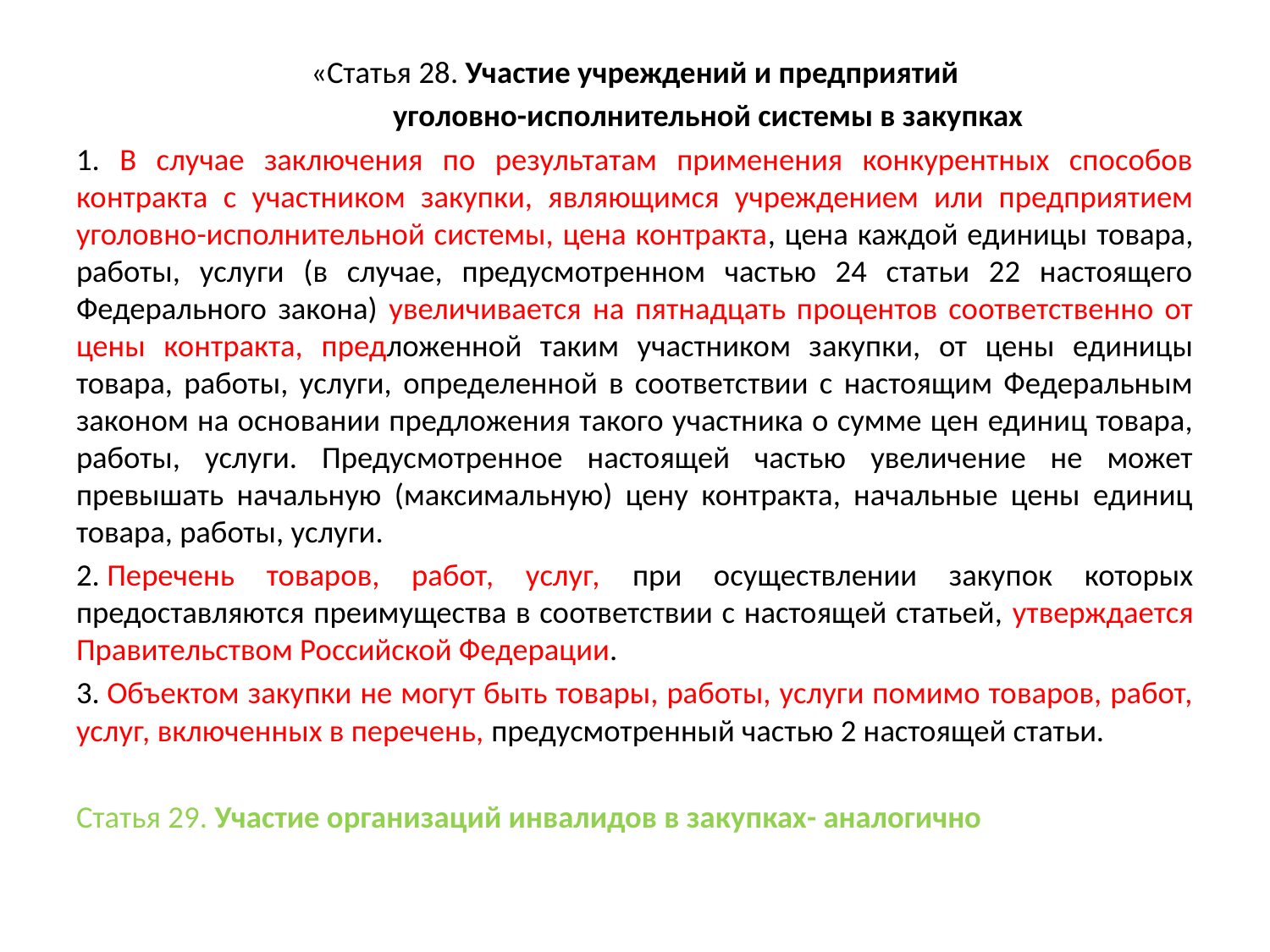

«Статья 28. Участие учреждений и предприятий
                     уголовно-исполнительной системы в закупках
1. В случае заключения по результатам применения конкурентных способов контракта с участником закупки, являющимся учреждением или предприятием уголовно-исполнительной системы, цена контракта, цена каждой единицы товара, работы, услуги (в случае, предусмотренном частью 24 статьи 22 настоящего Федерального закона) увеличивается на пятнадцать процентов соответственно от цены контракта, предложенной таким участником закупки, от цены единицы товара, работы, услуги, определенной в соответствии с настоящим Федеральным законом на основании предложения такого участника о сумме цен единиц товара, работы, услуги. Предусмотренное настоящей частью увеличение не может превышать начальную (максимальную) цену контракта, начальные цены единиц товара, работы, услуги.
2. Перечень товаров, работ, услуг, при осуществлении закупок которых предоставляются преимущества в соответствии с настоящей статьей, утверждается Правительством Российской Федерации.
3. Объектом закупки не могут быть товары, работы, услуги помимо товаров, работ, услуг, включенных в перечень, предусмотренный частью 2 настоящей статьи.

Статья 29. Участие организаций инвалидов в закупках- аналогично